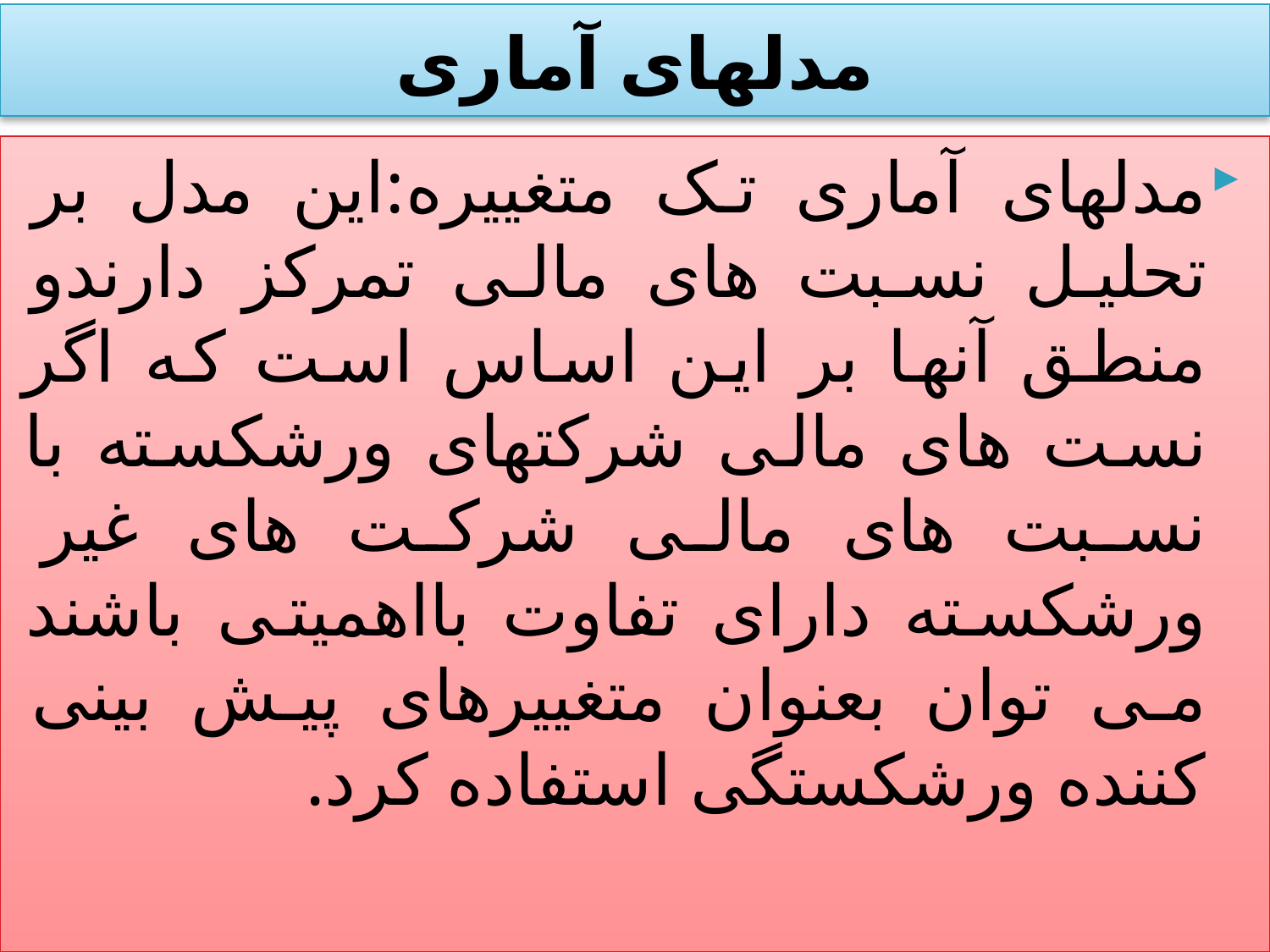

# مدلهای آماری
مدلهای آماری تک متغییره:این مدل بر تحلیل نسبت های مالی تمرکز دارندو منطق آنها بر این اساس است که اگر نست های مالی شرکتهای ورشکسته با نسبت های مالی شرکت های غیر ورشکسته دارای تفاوت بااهمیتی باشند می توان بعنوان متغییرهای پیش بینی کننده ورشکستگی استفاده کرد.